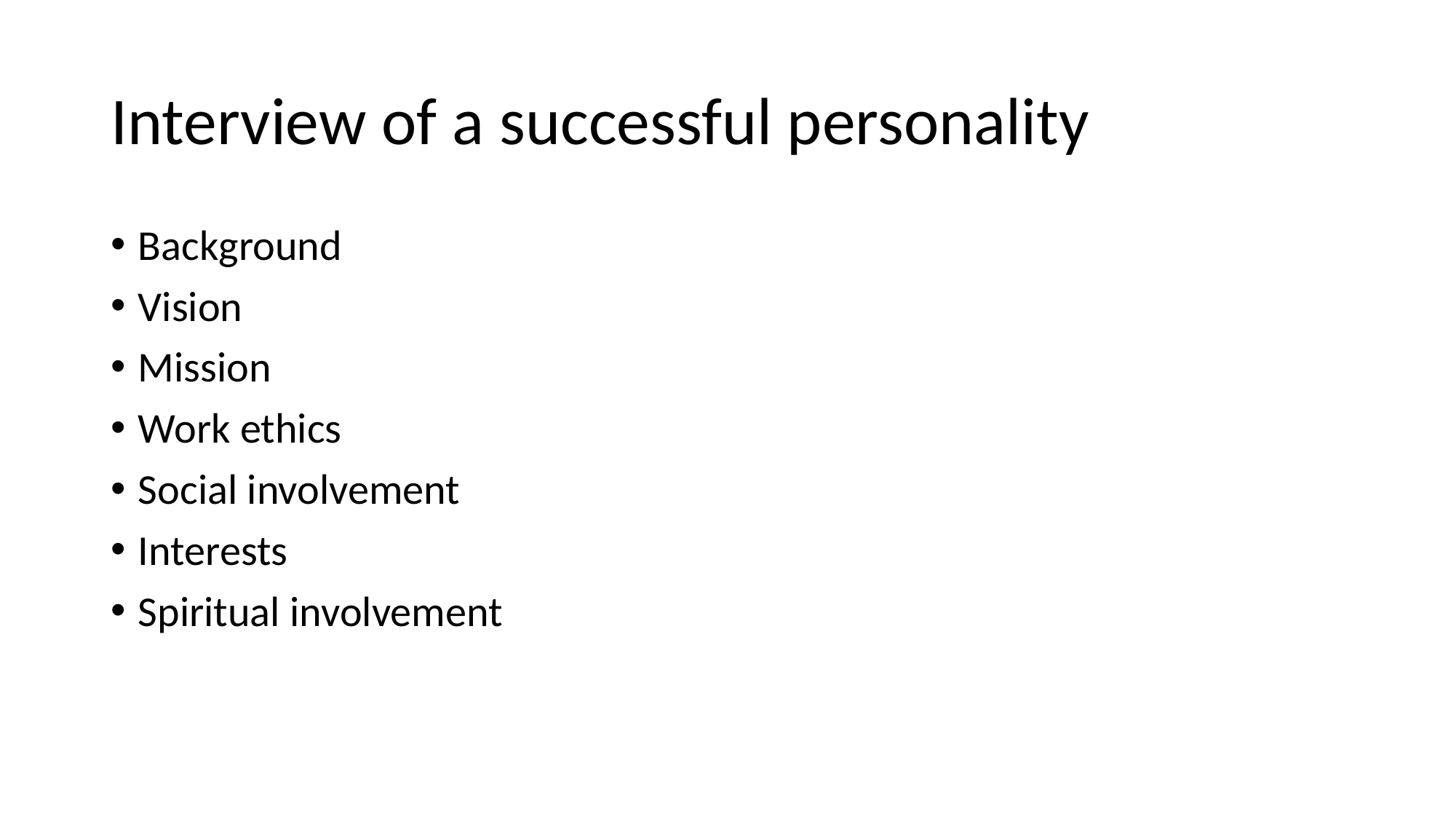

# Interview of a successful personality
Background
Vision
Mission
Work ethics
Social involvement
Interests
Spiritual involvement